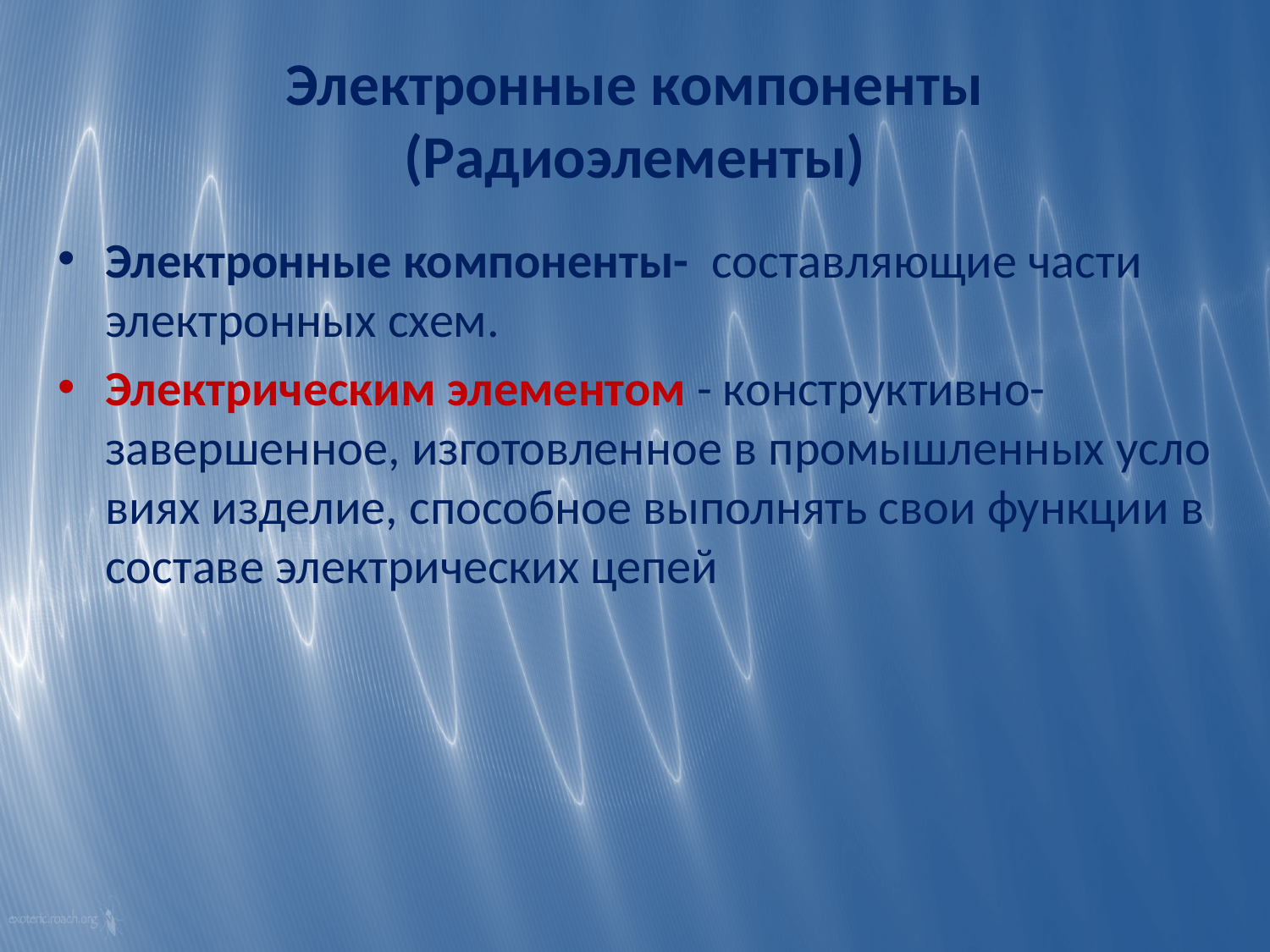

# Электронные компоненты (Радиоэлементы)
Электронные компоненты-  составляющие части электронных схем.
Электрическим элементом - конструктивно-завершенное, изготовленное в промышленных условиях изделие, способное выполнять свои функции в составе электрических цепей